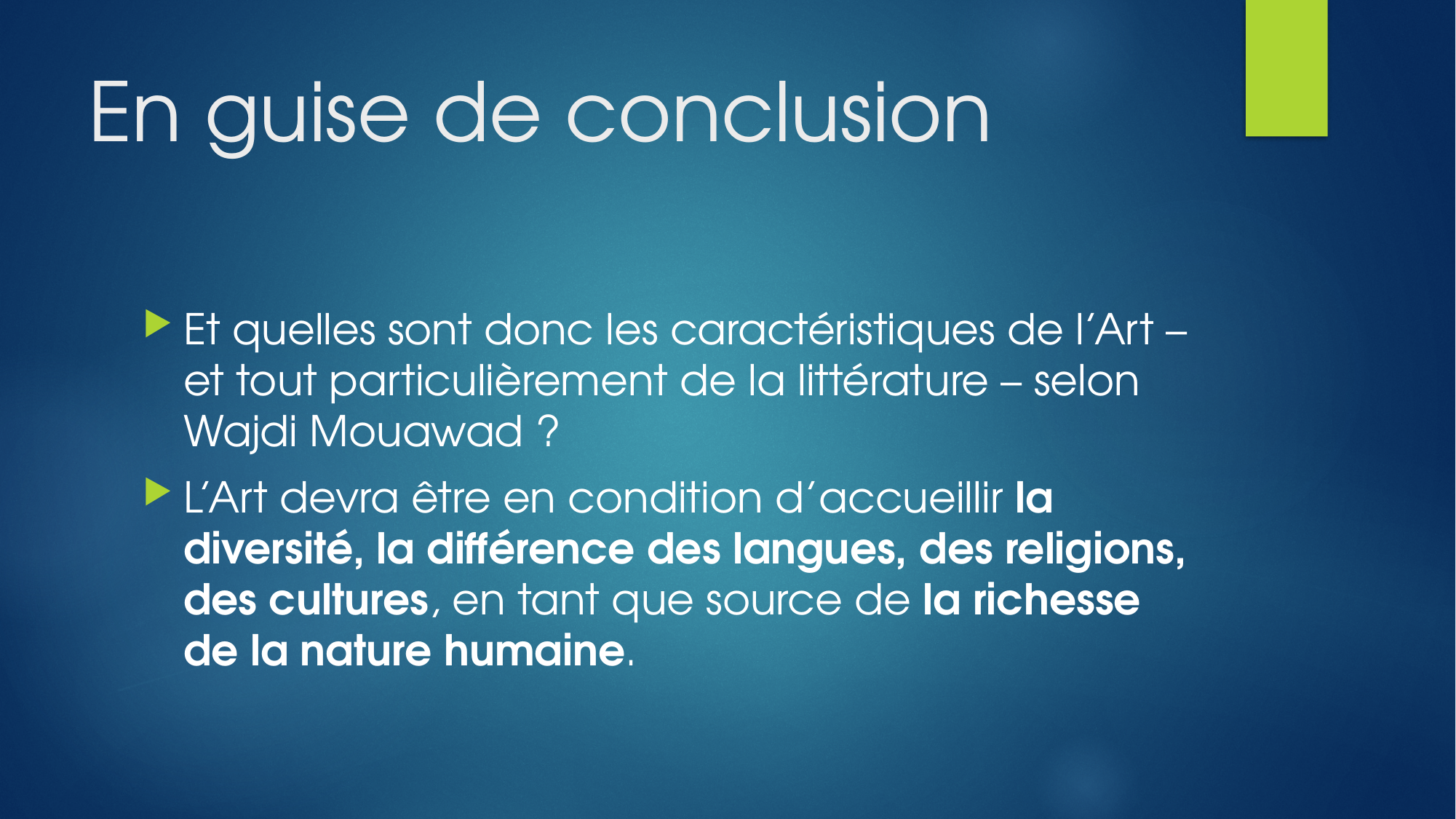

# En guise de conclusion

Et quelles sont donc les caractéristiques de l’Art – et tout particulièrement de la littérature – selon Wajdi Mouawad ?
L’Art devra être en condition d’accueillir la diversité, la différence des langues, des religions, des cultures, en tant que source de la richesse de la nature humaine.